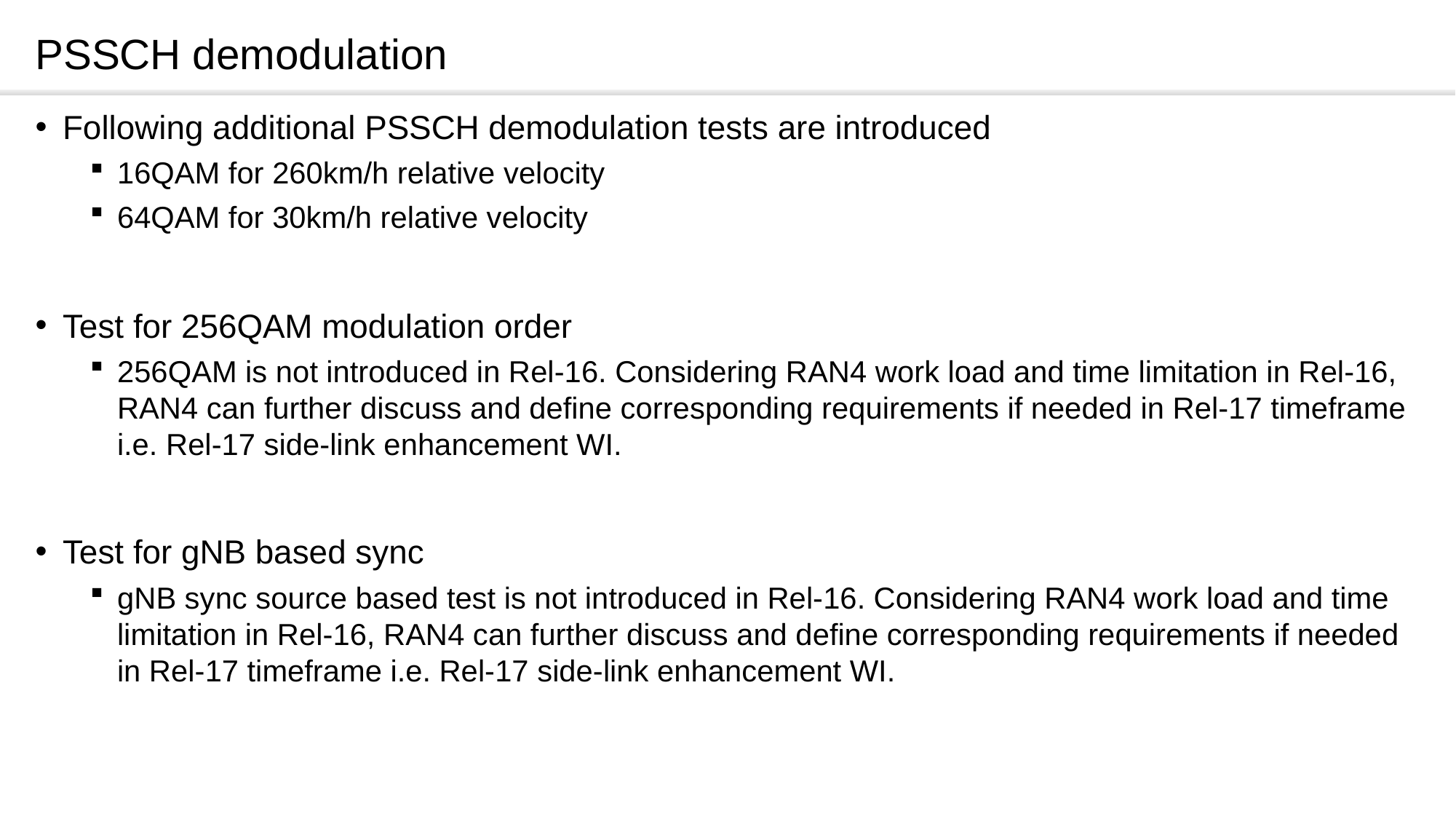

# PSSCH demodulation
Following additional PSSCH demodulation tests are introduced
16QAM for 260km/h relative velocity
64QAM for 30km/h relative velocity

Test for 256QAM modulation order
256QAM is not introduced in Rel-16. Considering RAN4 work load and time limitation in Rel-16, RAN4 can further discuss and define corresponding requirements if needed in Rel-17 timeframe i.e. Rel-17 side-link enhancement WI.

Test for gNB based sync
gNB sync source based test is not introduced in Rel-16. Considering RAN4 work load and time limitation in Rel-16, RAN4 can further discuss and define corresponding requirements if needed in Rel-17 timeframe i.e. Rel-17 side-link enhancement WI.